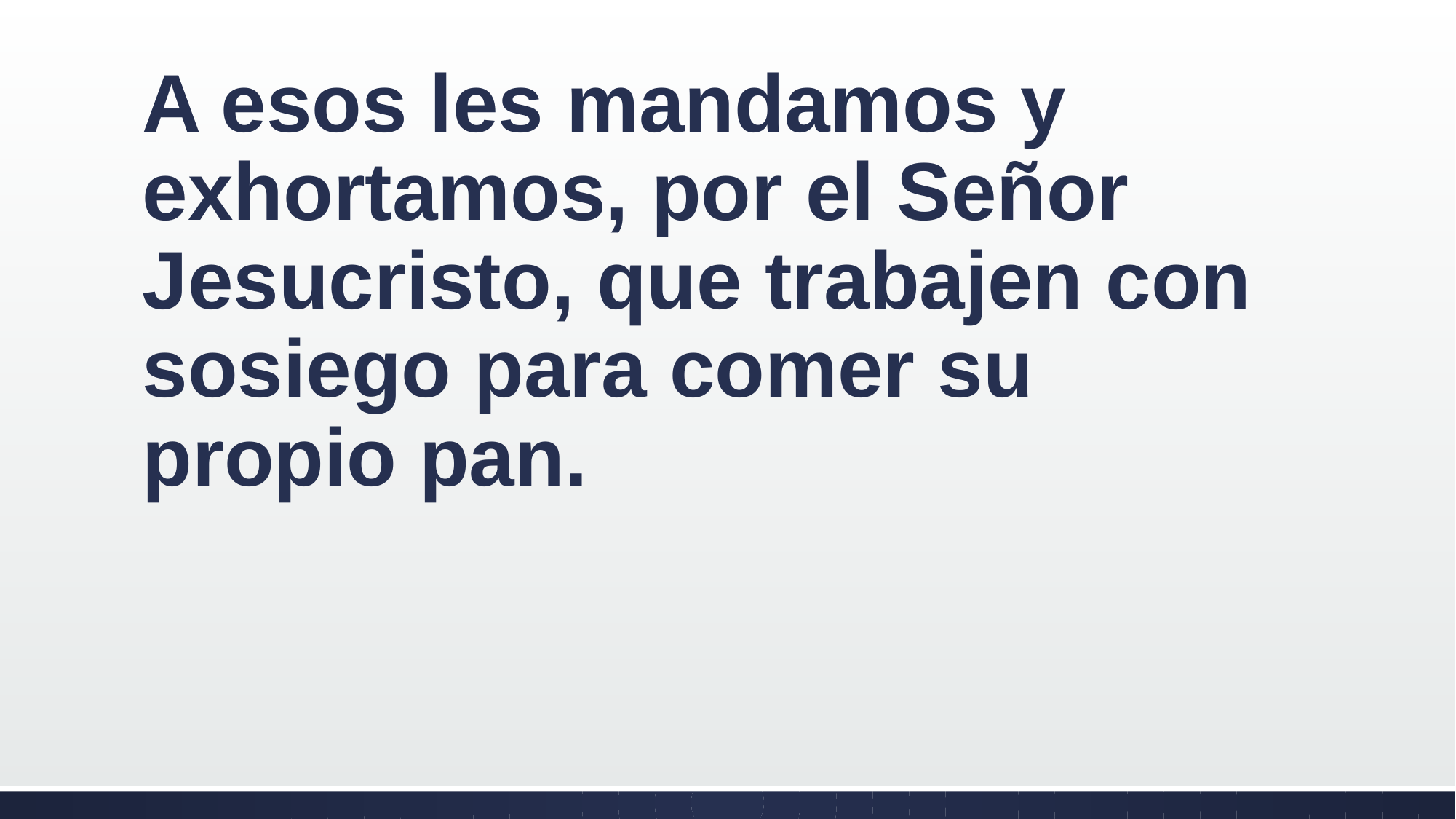

A esos les mandamos y exhortamos, por el Señor Jesucristo, que trabajen con sosiego para comer su propio pan.
#